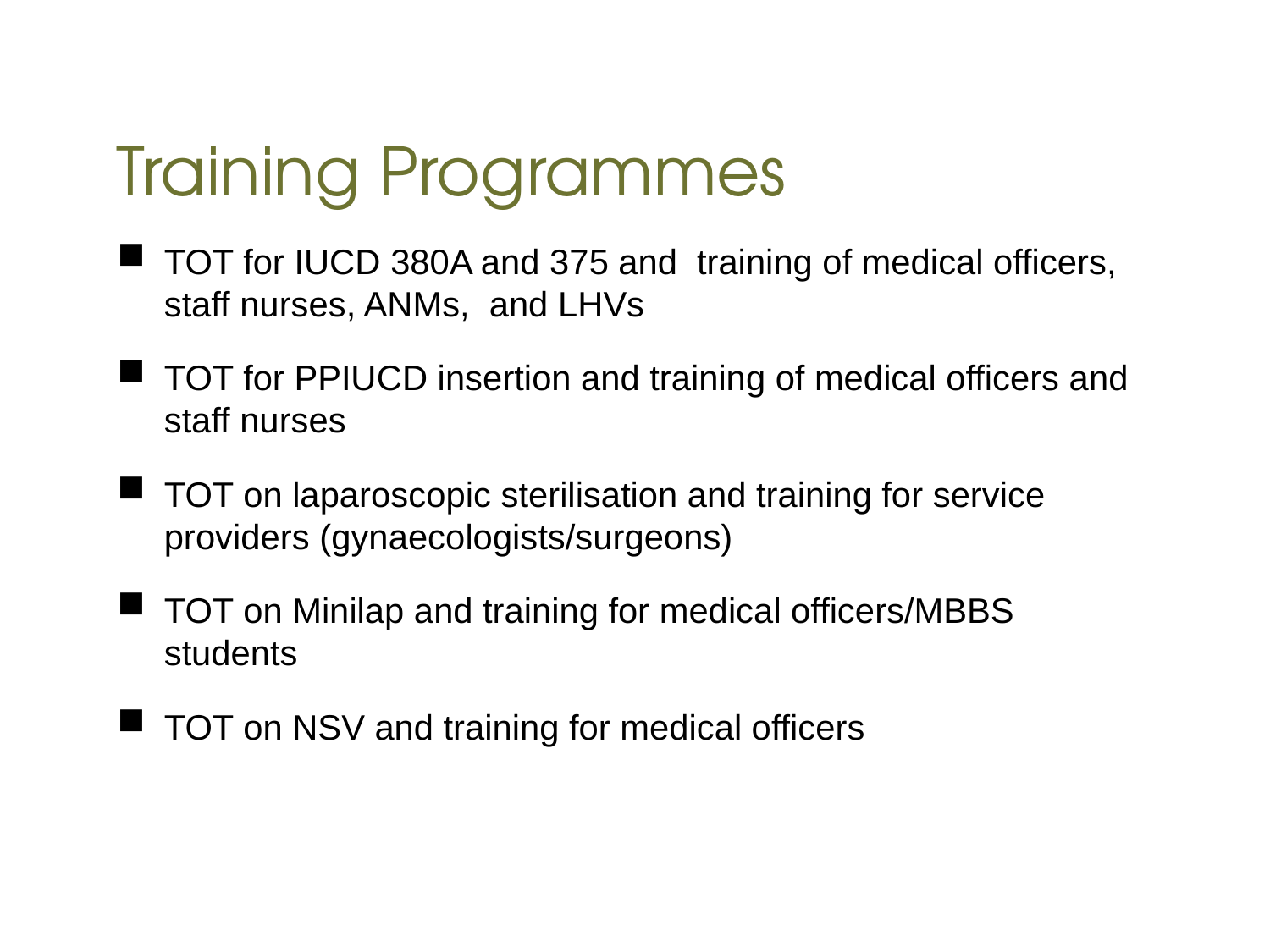

# Training Programmes
TOT for IUCD 380A and 375 and  training of medical officers, staff nurses, ANMs,  and LHVs
TOT for PPIUCD insertion and training of medical officers and staff nurses
TOT on laparoscopic sterilisation and training for service providers (gynaecologists/surgeons)
TOT on Minilap and training for medical officers/MBBS students
TOT on NSV and training for medical officers